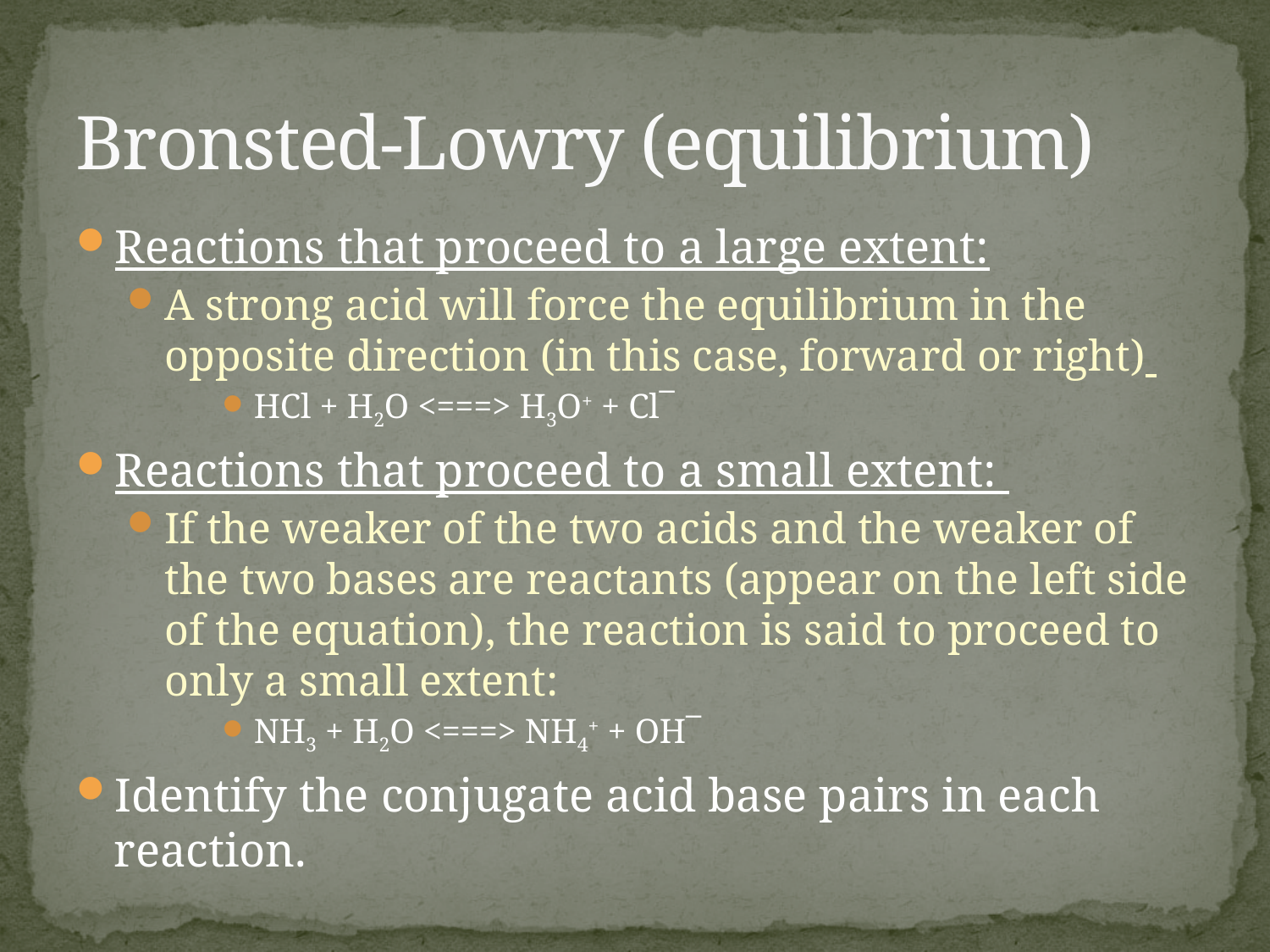

# Bronsted-Lowry (equilibrium)
Reactions that proceed to a large extent:
A strong acid will force the equilibrium in the opposite direction (in this case, forward or right)
HCl + H2O <===> H3O+ + Cl¯
Reactions that proceed to a small extent:
If the weaker of the two acids and the weaker of the two bases are reactants (appear on the left side of the equation), the reaction is said to proceed to only a small extent:
NH3 + H2O <===> NH4+ + OH¯
Identify the conjugate acid base pairs in each reaction.